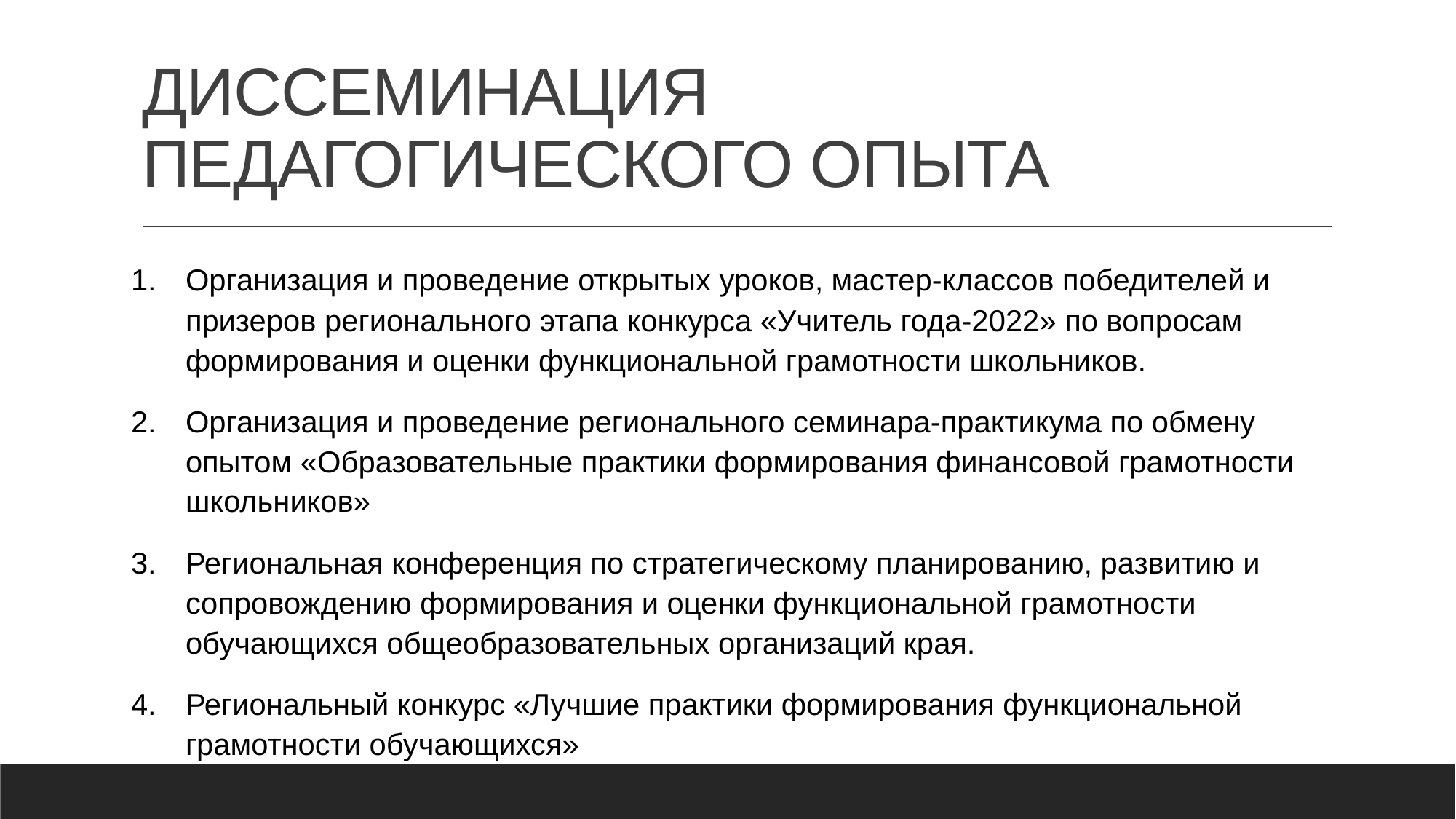

# ДИССЕМИНАЦИЯ ПЕДАГОГИЧЕСКОГО ОПЫТА
Организация и проведение открытых уроков, мастер-классов победителей и призеров регионального этапа конкурса «Учитель года-2022» по вопросам формирования и оценки функциональной грамотности школьников.
Организация и проведение регионального семинара-практикума по обмену опытом «Образовательные практики формирования финансовой грамотности школьников»
Региональная конференция по стратегическому планированию, развитию и сопровождению формирования и оценки функциональной грамотности обучающихся общеобразовательных организаций края.
Региональный конкурс «Лучшие практики формирования функциональной грамотности обучающихся»